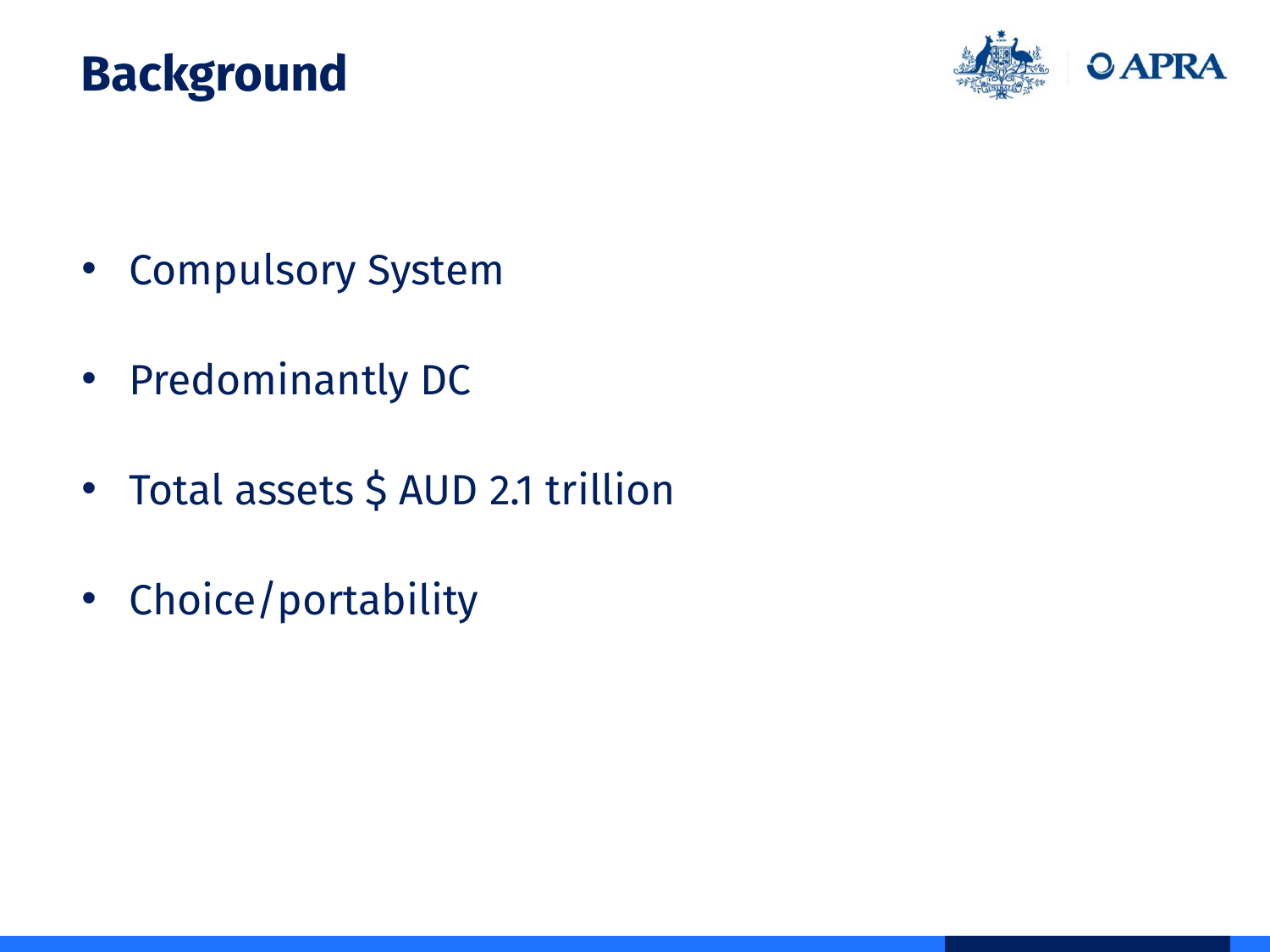

# Background
Compulsory System
Predominantly DC
Total assets $ AUD 2.1 trillion
Choice/portability